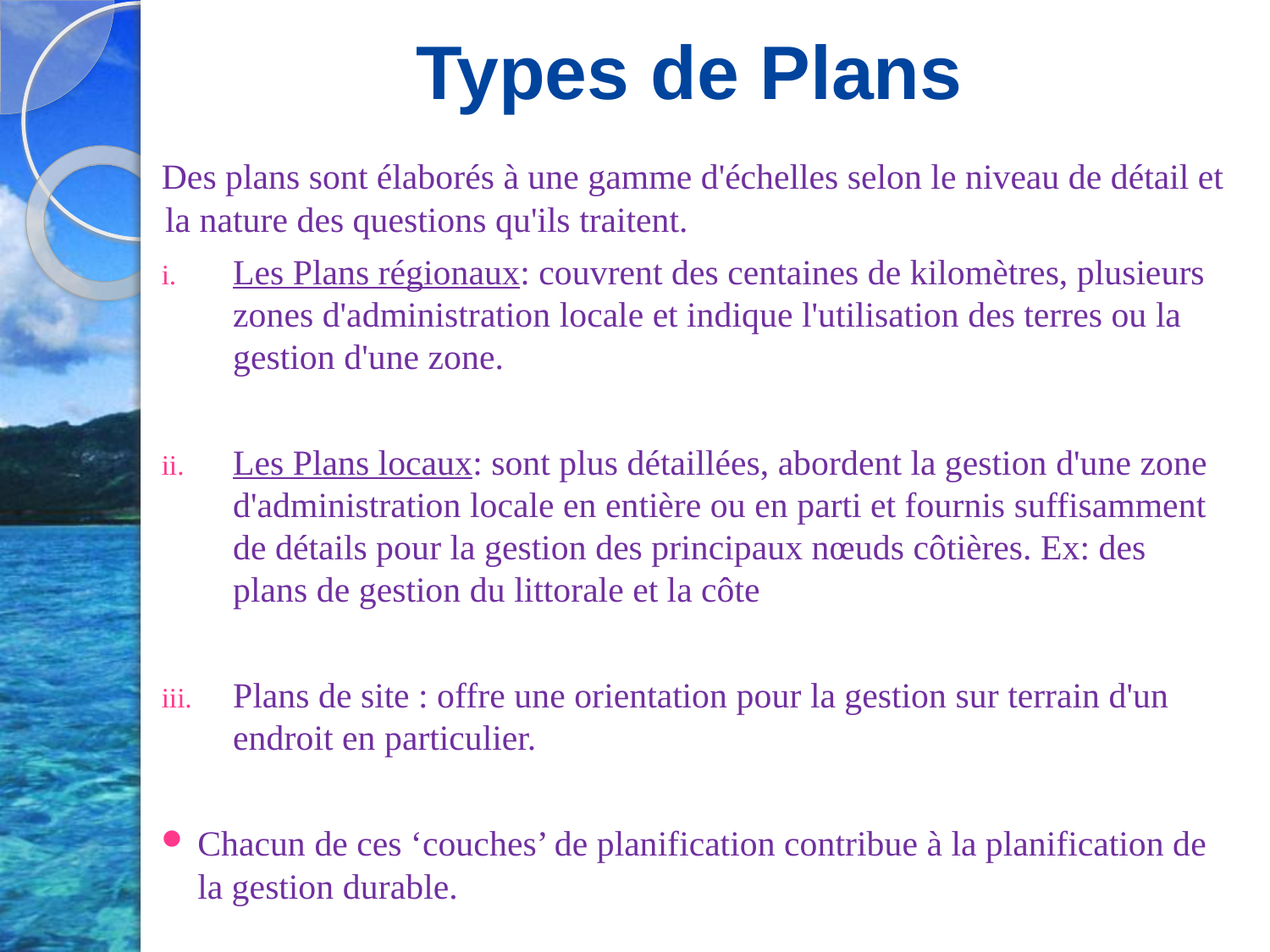

# Types de Plans
Des plans sont élaborés à une gamme d'échelles selon le niveau de détail et la nature des questions qu'ils traitent.
Les Plans régionaux: couvrent des centaines de kilomètres, plusieurs zones d'administration locale et indique l'utilisation des terres ou la gestion d'une zone.

Les Plans locaux: sont plus détaillées, abordent la gestion d'une zone d'administration locale en entière ou en parti et fournis suffisamment de détails pour la gestion des principaux nœuds côtières. Ex: des plans de gestion du littorale et la côte

Plans de site : offre une orientation pour la gestion sur terrain d'un endroit en particulier.

Chacun de ces ‘couches’ de planification contribue à la planification de la gestion durable.